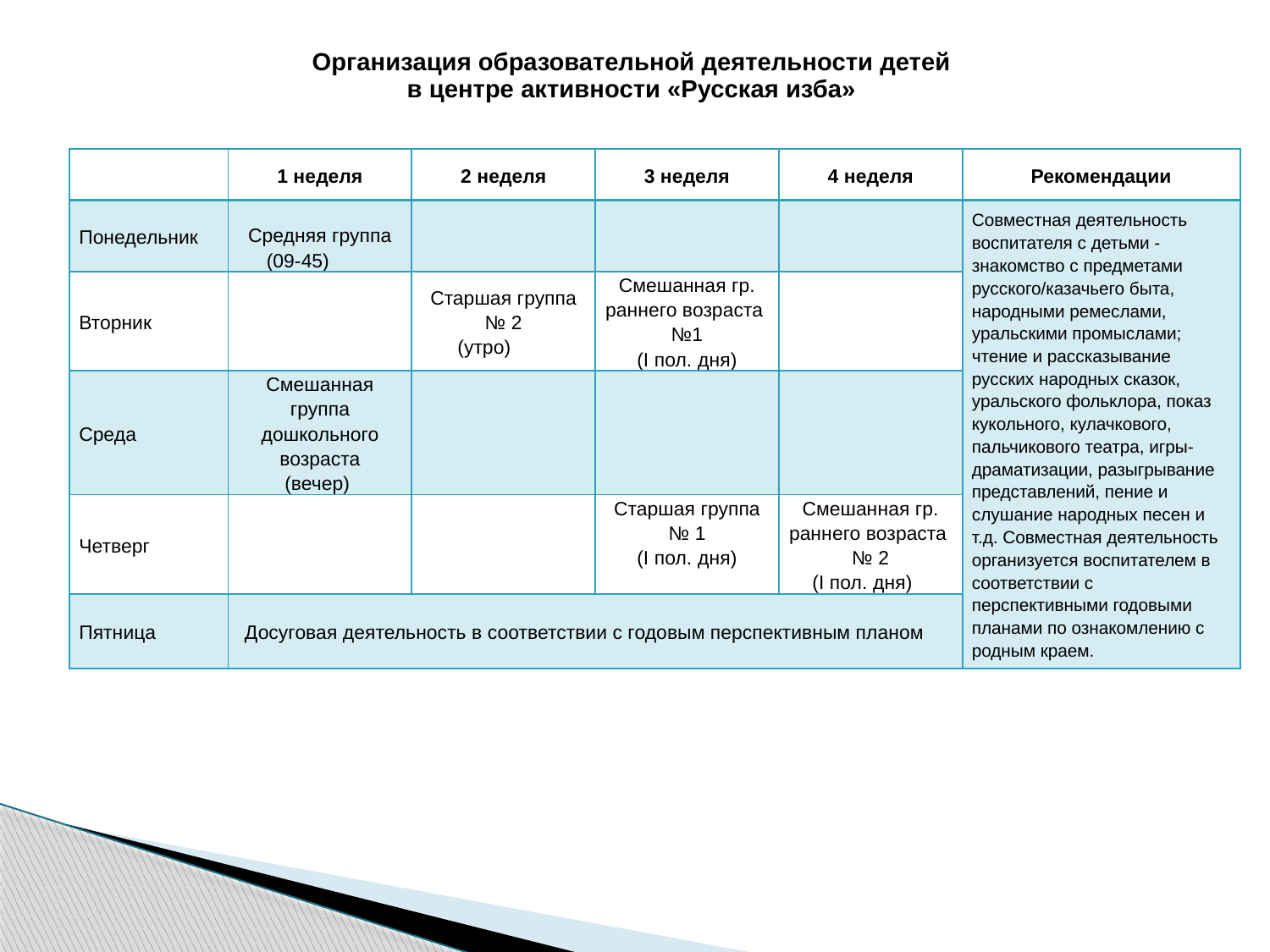

# Организация образовательной деятельности детей в центре активности «Русская изба»
|  | 1 неделя | 2 неделя | 3 неделя | 4 неделя | Рекомендации |
| --- | --- | --- | --- | --- | --- |
| Понедельник | Средняя группа (09-45) |  |  |  | Совместная деятельность воспитателя с детьми - знакомство с предметами русского/казачьего быта, народными ремеслами, уральскими промыслами; чтение и рассказывание русских народных сказок, уральского фольклора, показ кукольного, кулачкового, пальчикового театра, игры-драматизации, разыгрывание представлений, пение и слушание народных песен и т.д. Совместная деятельность организуется воспитателем в соответствии с перспективными годовыми планами по ознакомлению с родным краем. |
| Вторник |  | Старшая группа № 2 (утро) | Смешанная гр. раннего возраста №1 (I пол. дня) |  |  |
| Среда | Смешанная группа дошкольного возраста (вечер) |  |  |  |  |
| Четверг |  |  | Старшая группа № 1 (I пол. дня) | Смешанная гр. раннего возраста № 2 (I пол. дня) |  |
| Пятница | Досуговая деятельность в соответствии с годовым перспективным планом |  |  |  |  |